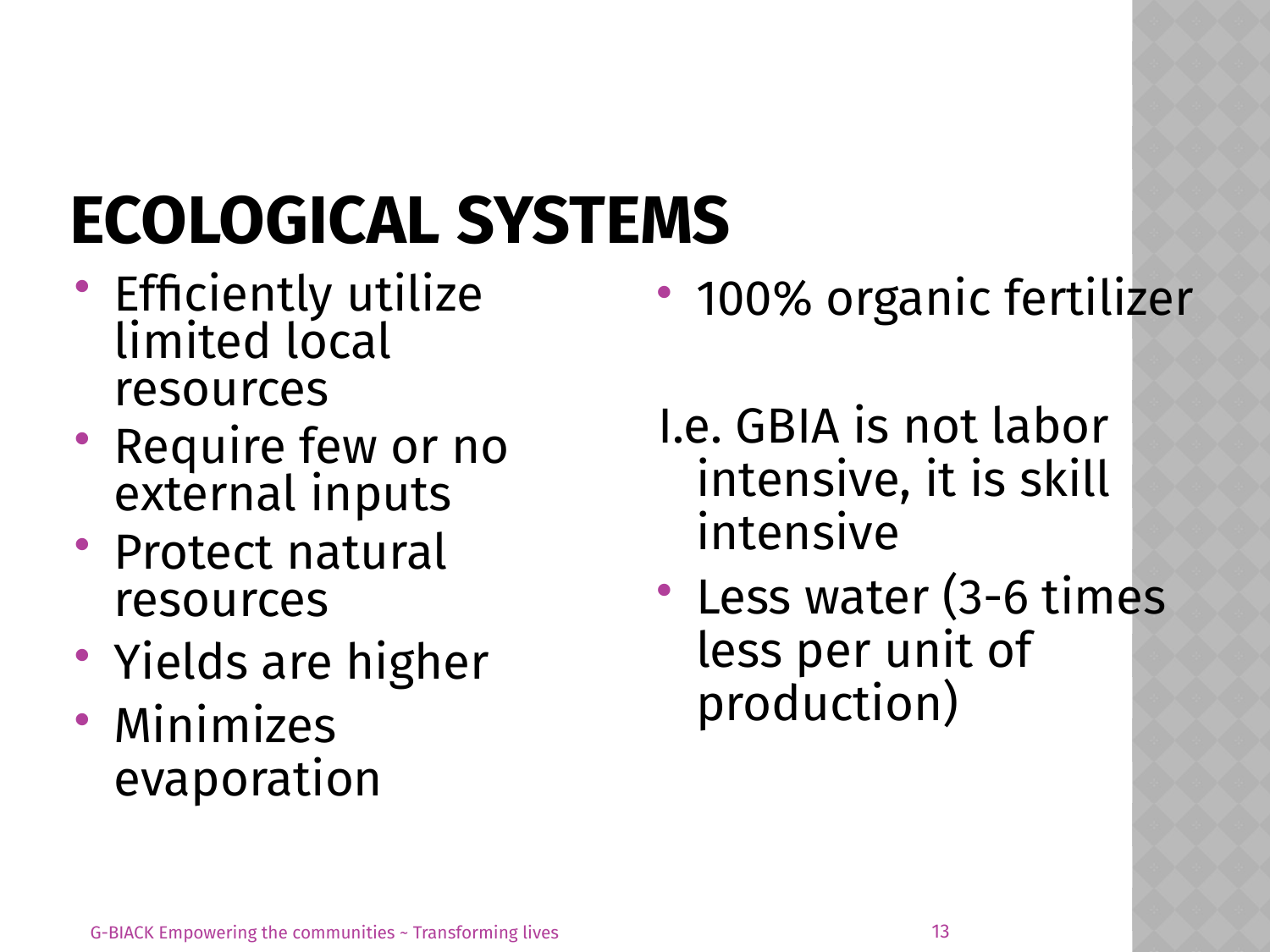

# Ecological systems
Efficiently utilize limited local resources
Require few or no external inputs
Protect natural resources
Yields are higher
Minimizes evaporation
100% organic fertilizer

I.e. GBIA is not labor intensive, it is skill intensive
Less water (3-6 times less per unit of production)

13
G-BIACK Empowering the communities ~ Transforming lives